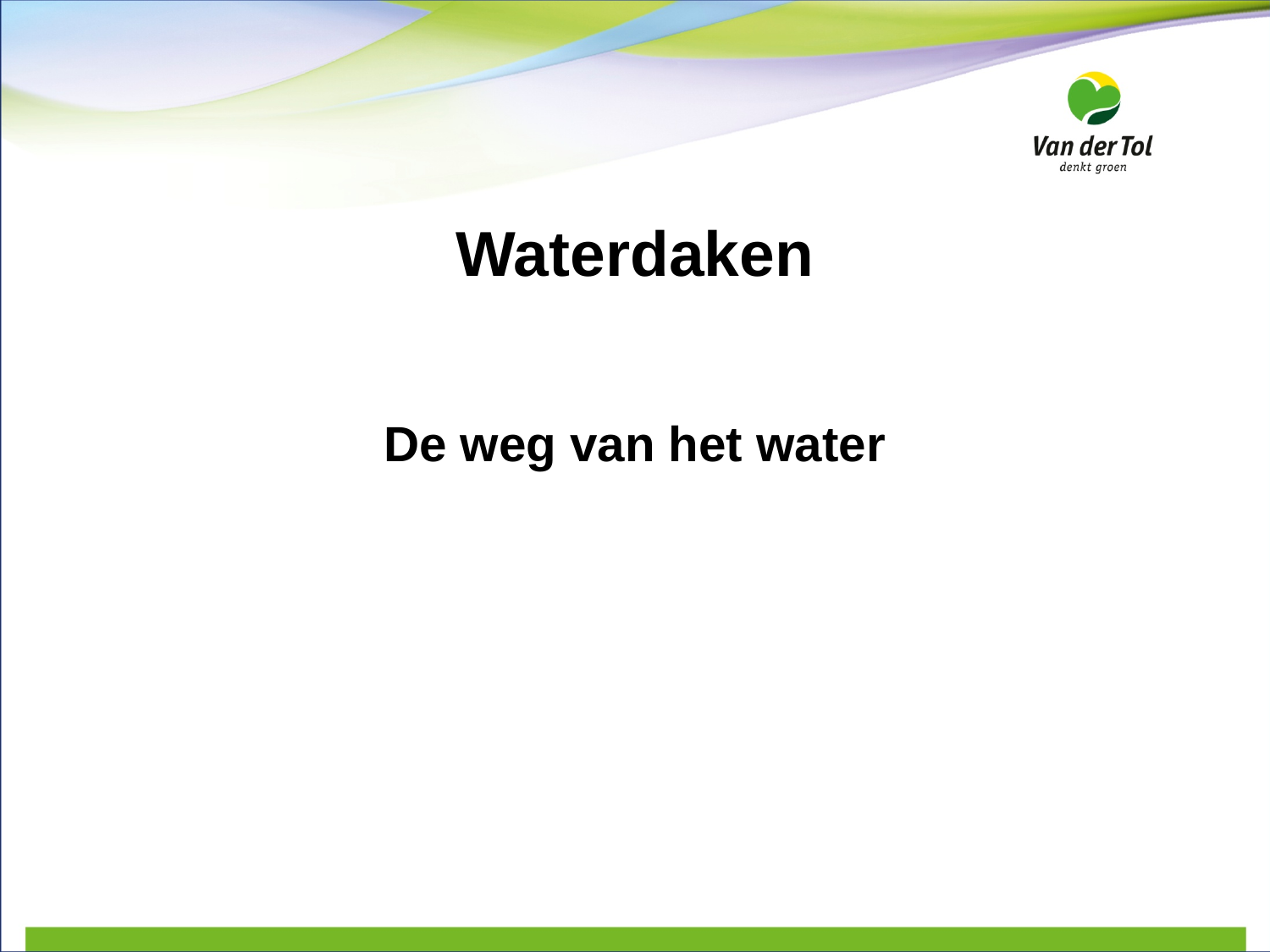

# Waterdaken
De weg van het water